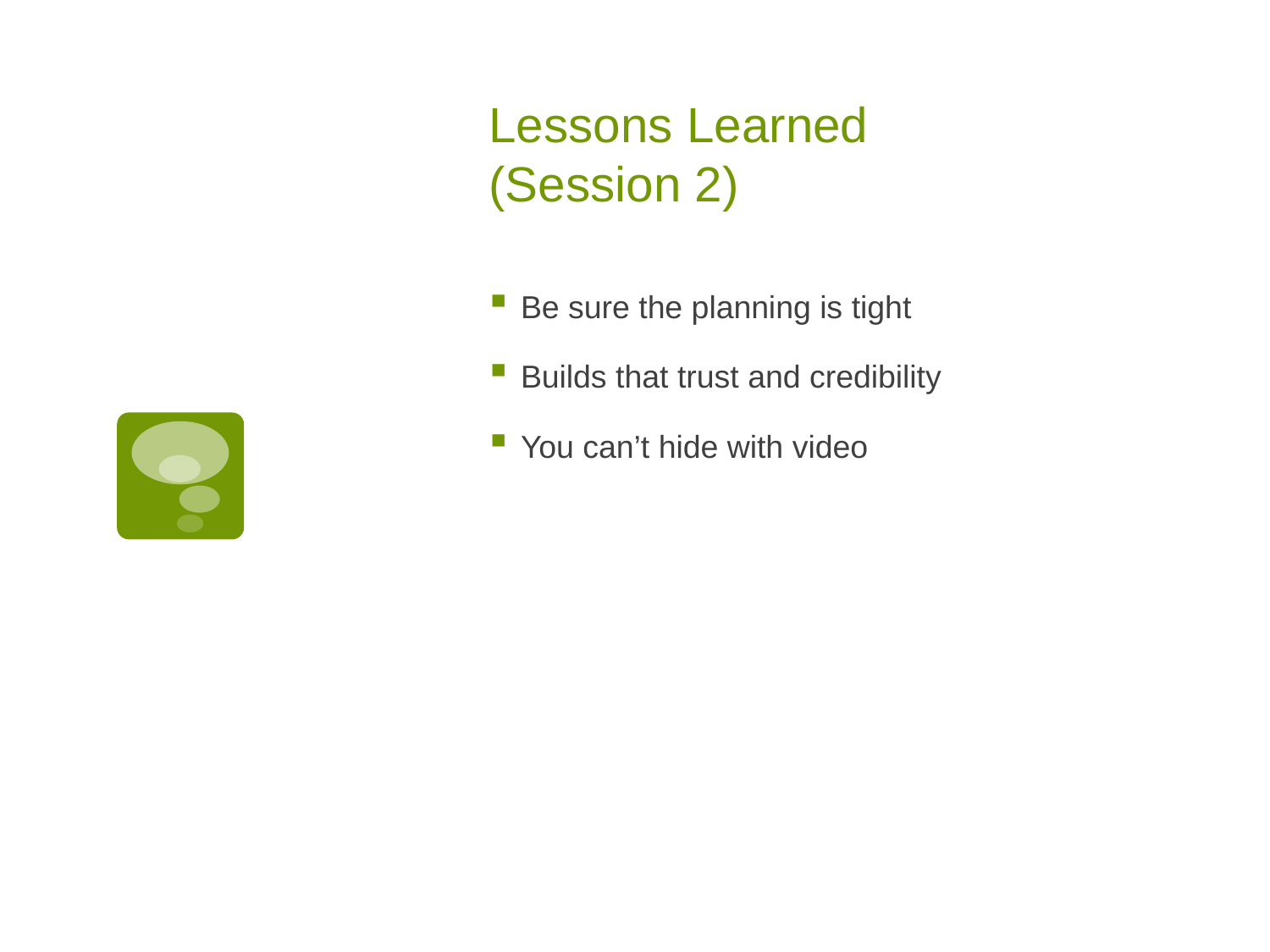

# Lessons Learned (Session 2)
Be sure the planning is tight
Builds that trust and credibility
You can’t hide with video